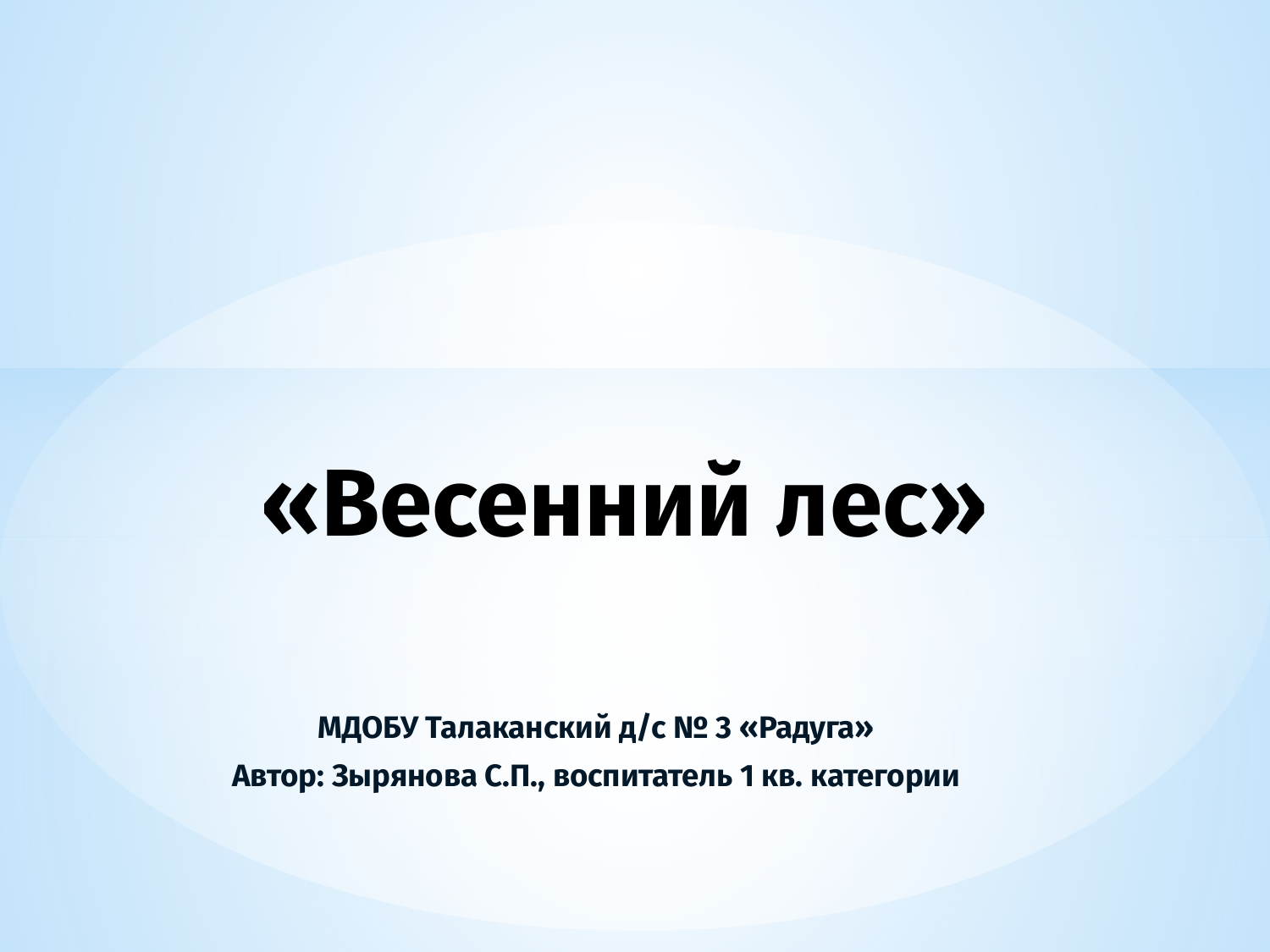

# «Весенний лес»
МДОБУ Талаканский д/с № 3 «Радуга»
Автор: Зырянова С.П., воспитатель 1 кв. категории